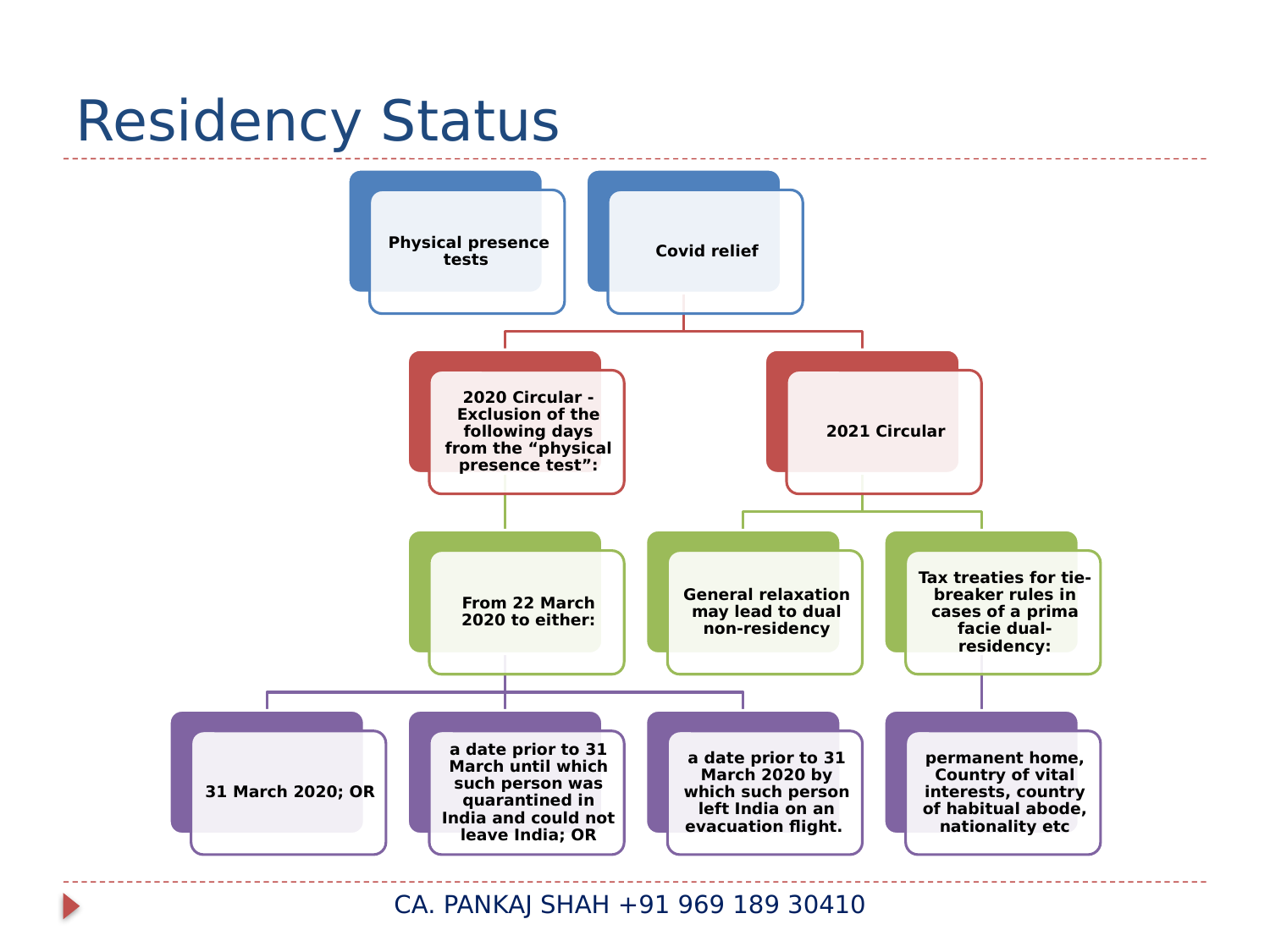

# Residency Status
Physical presence tests
Covid relief
2020 Circular - Exclusion of the following days from the “physical presence test”:
From 22 March 2020 to either:
31 March 2020; OR
a date prior to 31 March until which such person was quarantined in India and could not leave India; OR
a date prior to 31 March 2020 by which such person left India on an evacuation flight.
2021 Circular
General relaxation may lead to dual non-residency
Tax treaties for tie-breaker rules in cases of a prima facie dual-residency:
permanent home, Country of vital interests, country of habitual abode, nationality etc
CA. PANKAJ SHAH +91 969 189 30410